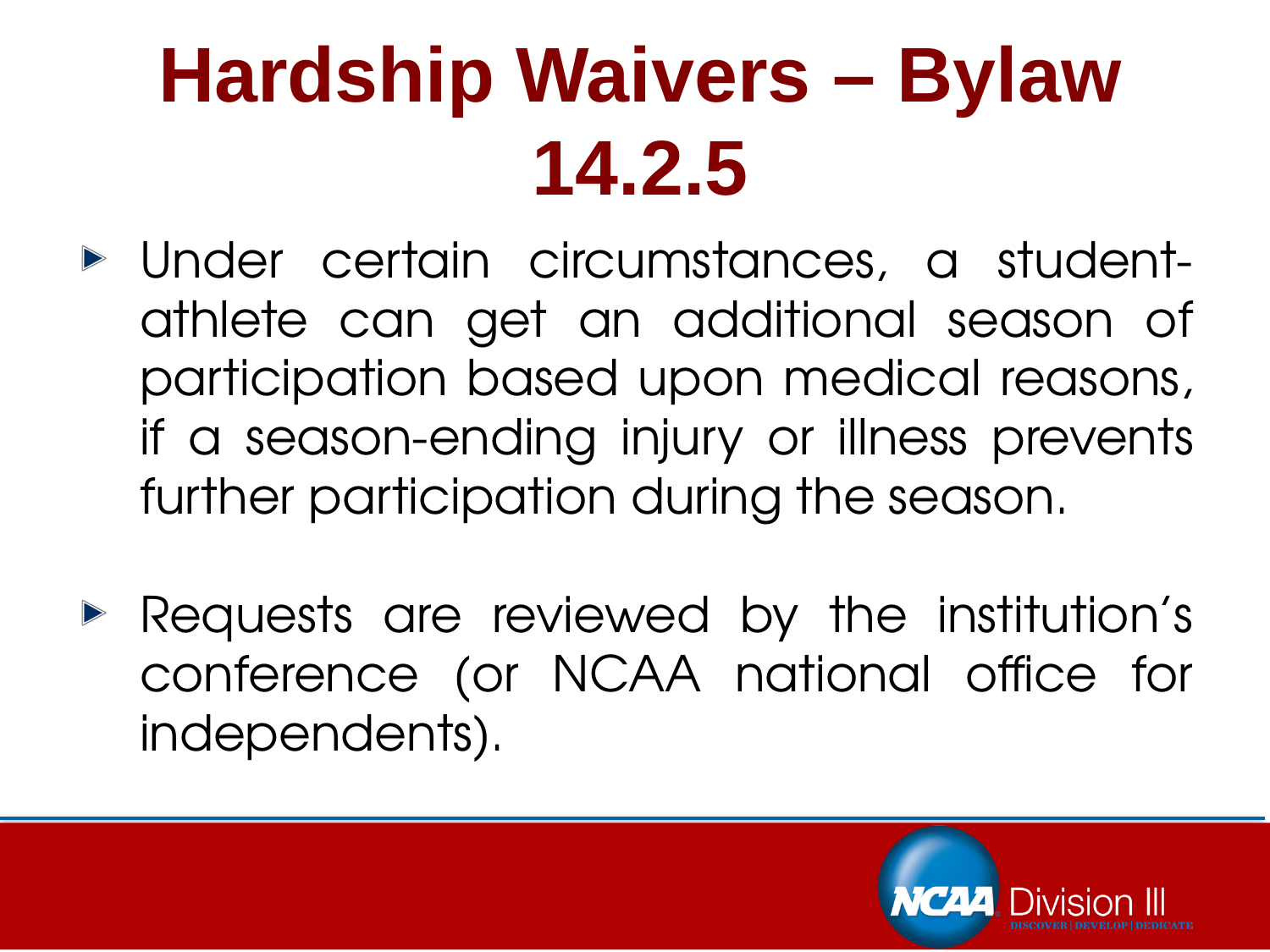

# Hardship Waivers – Bylaw 14.2.5
Under certain circumstances, a student-athlete can get an additional season of participation based upon medical reasons, if a season-ending injury or illness prevents further participation during the season.

Requests are reviewed by the institution’s conference (or NCAA national office for independents).